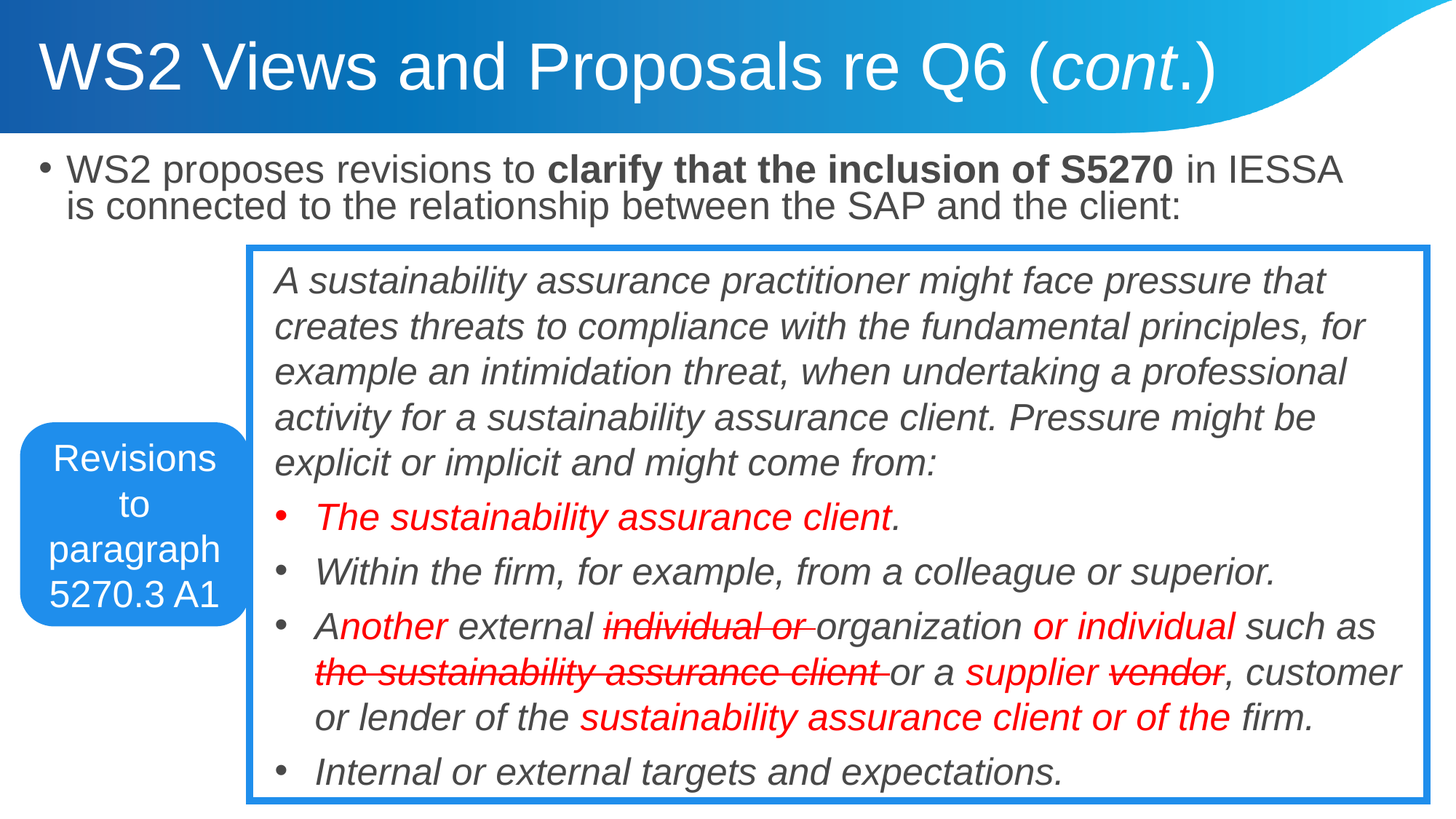

WS2 Views and Proposals re Q6 (cont.)
WS2 proposes revisions to clarify that the inclusion of S5270 in IESSA is connected to the relationship between the SAP and the client:
A sustainability assurance practitioner might face pressure that creates threats to compliance with the fundamental principles, for example an intimidation threat, when undertaking a professional activity for a sustainability assurance client. Pressure might be explicit or implicit and might come from:
The sustainability assurance client.
Within the firm, for example, from a colleague or superior.
Another external individual or organization or individual such as the sustainability assurance client or a supplier vendor, customer or lender of the sustainability assurance client or of the firm.
Internal or external targets and expectations.
Revisions to paragraph 5270.3 A1